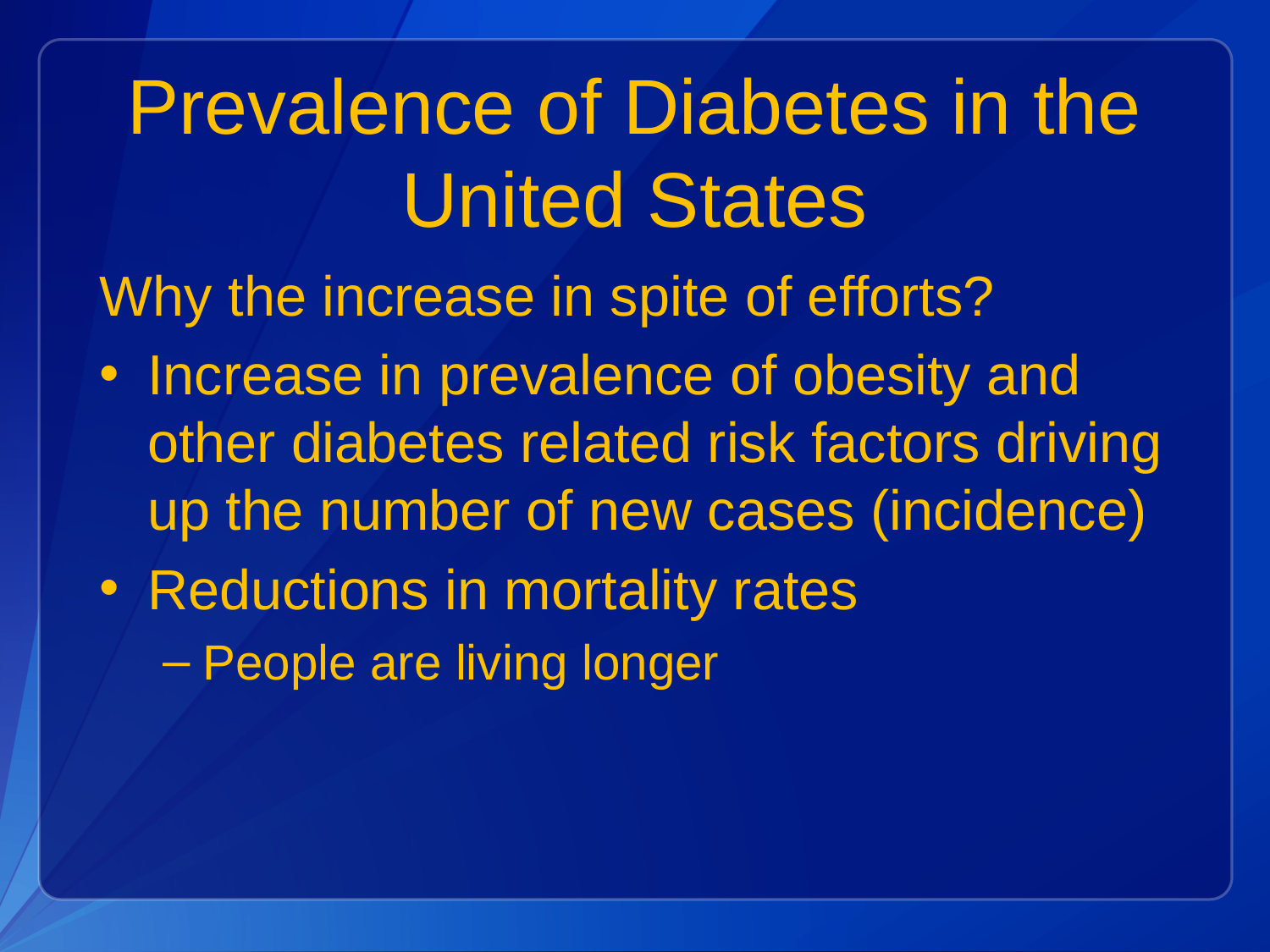

# Prevalence of Diabetes in the United States
Why the increase in spite of efforts?
Increase in prevalence of obesity and other diabetes related risk factors driving up the number of new cases (incidence)
Reductions in mortality rates
People are living longer